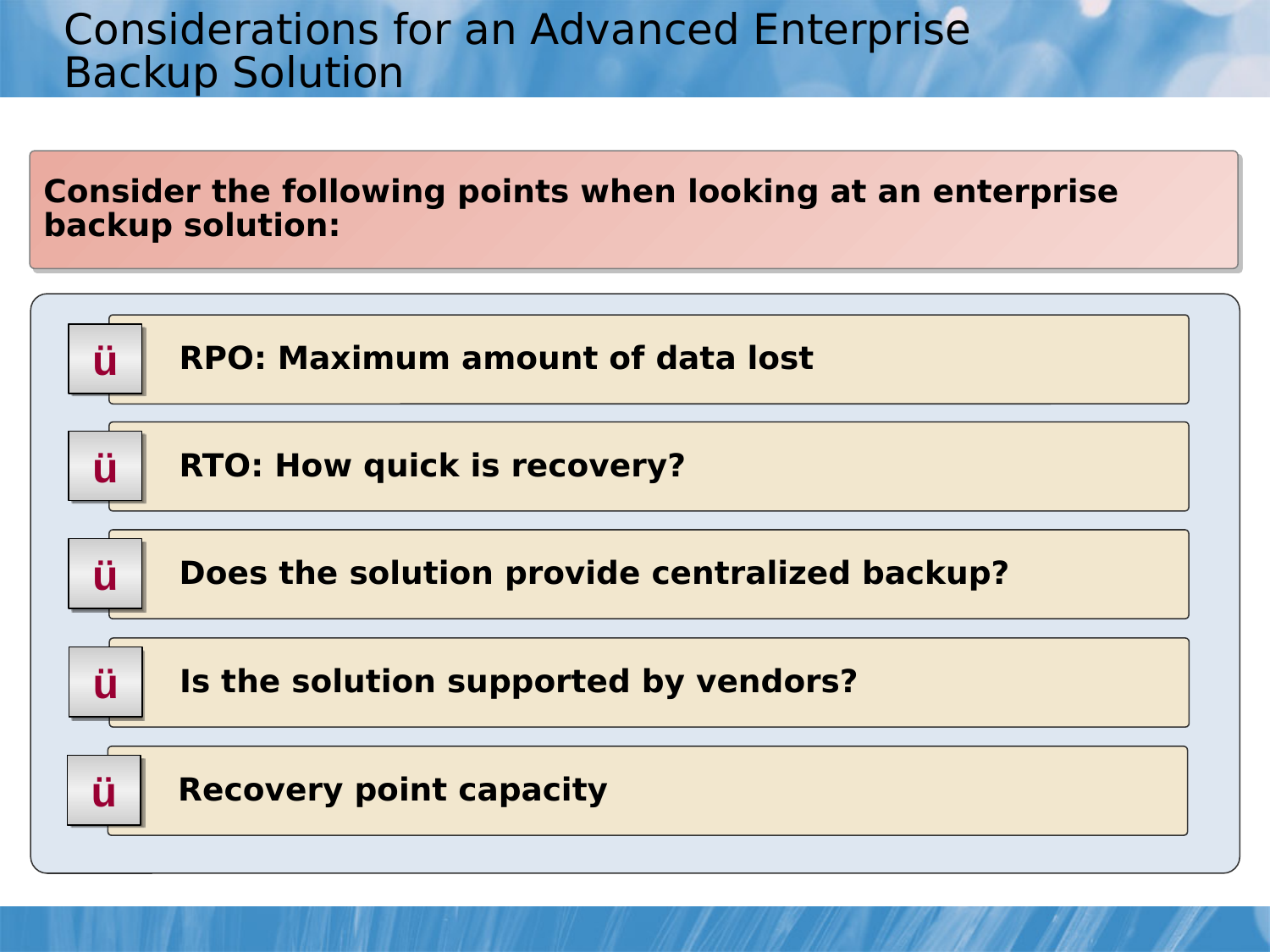

# Considerations for an Advanced Enterprise Backup Solution
Consider the following points when looking at an enterprise backup solution:

	   RPO: Maximum amount of data lost
ü
	   RTO: How quick is recovery?
ü
	   Does the solution provide centralized backup?
ü
	   Is the solution supported by vendors?
ü
	   Recovery point capacity
ü